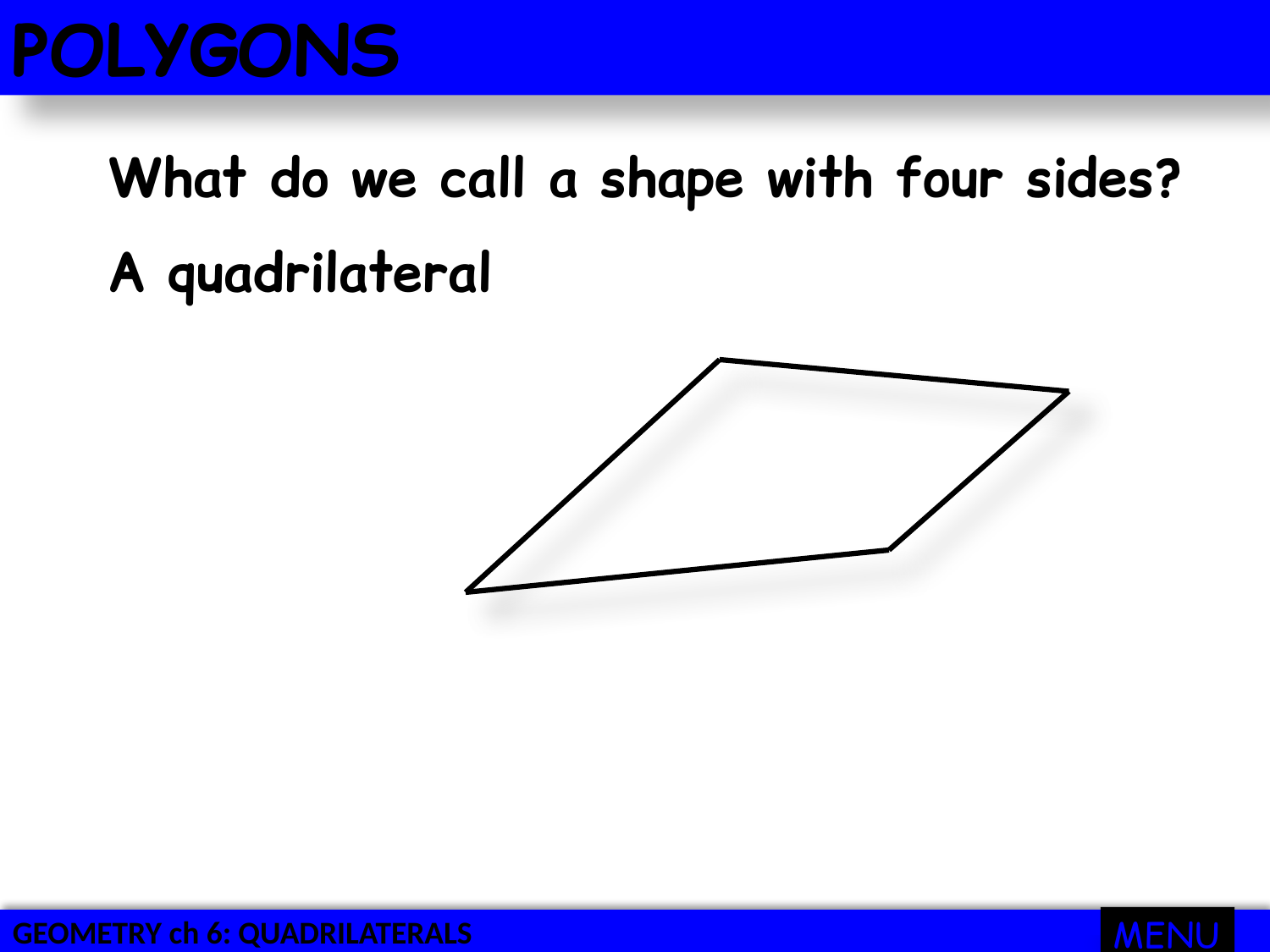

POLYGONS
What do we call a shape with four sides?
A quadrilateral

MENU
GEOMETRY ch 6: QUADRILATERALS